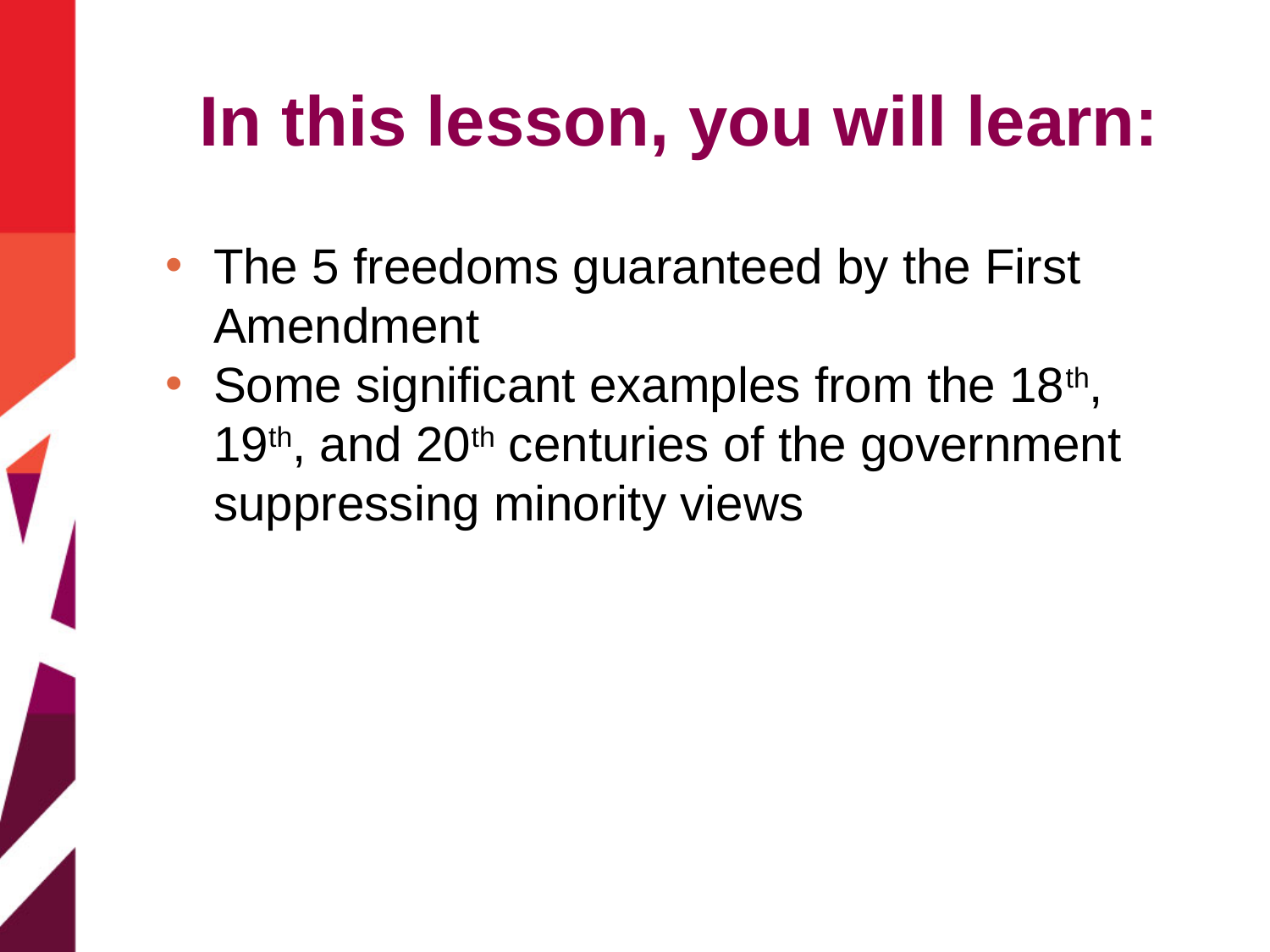

# In this lesson, you will learn:
The 5 freedoms guaranteed by the First Amendment
Some significant examples from the 18th, 19th, and 20th centuries of the government suppressing minority views